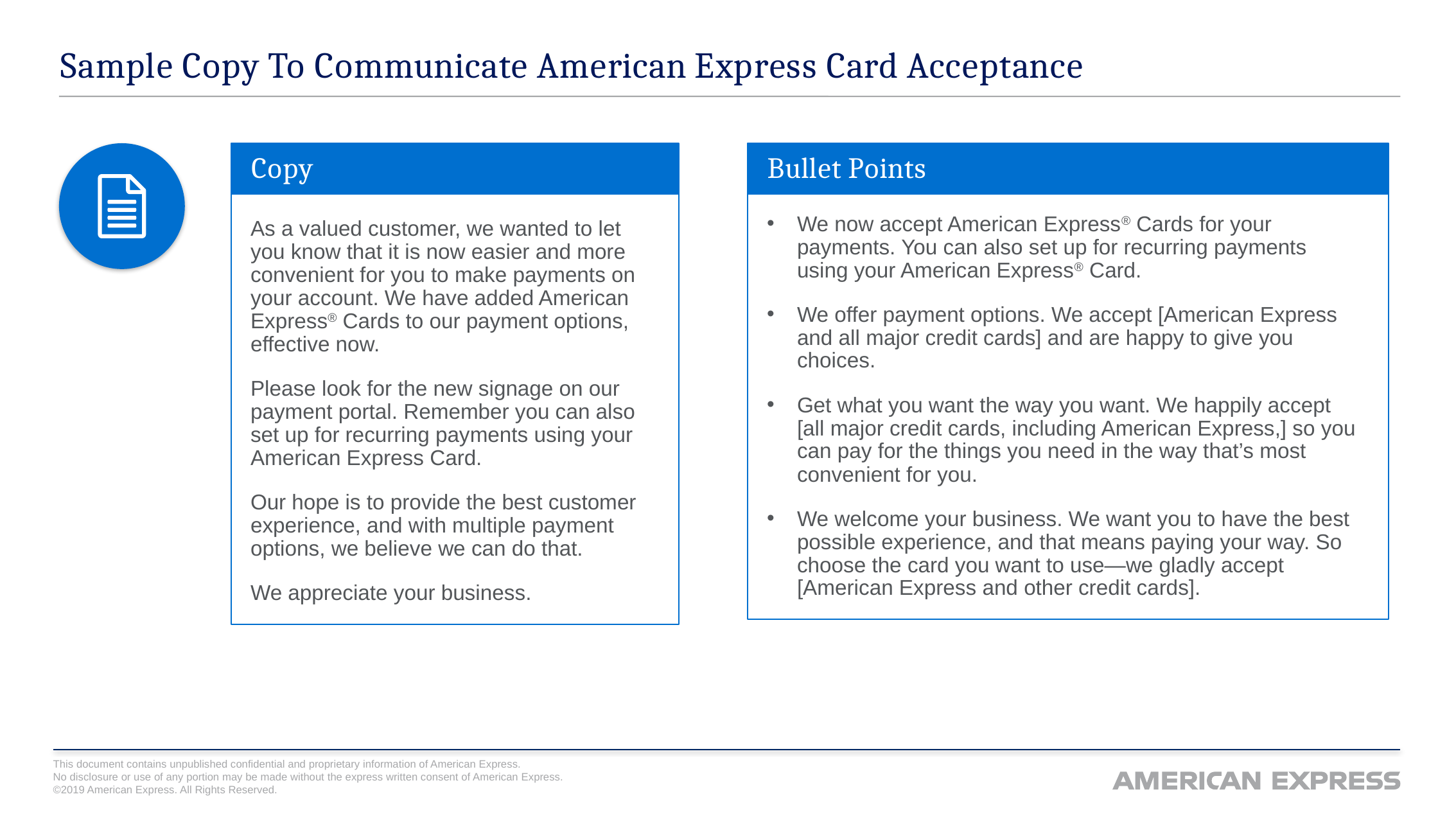

# Sample Copy To Communicate American Express Card Acceptance

Copy
As a valued customer, we wanted to let you know that it is now easier and more convenient for you to make payments on your account. We have added American Express® Cards to our payment options, effective now.
Please look for the new signage on our payment portal. Remember you can also set up for recurring payments using your American Express Card.
Our hope is to provide the best customer experience, and with multiple payment options, we believe we can do that.
We appreciate your business.
Bullet Points
We now accept American Express® Cards for your payments. You can also set up for recurring payments using your American Express® Card.
We offer payment options. We accept [American Express and all major credit cards] and are happy to give you choices.
Get what you want the way you want. We happily accept [all major credit cards, including American Express,] so you can pay for the things you need in the way that’s most convenient for you.
We welcome your business. We want you to have the best possible experience, and that means paying your way. So choose the card you want to use—we gladly accept [American Express and other credit cards].